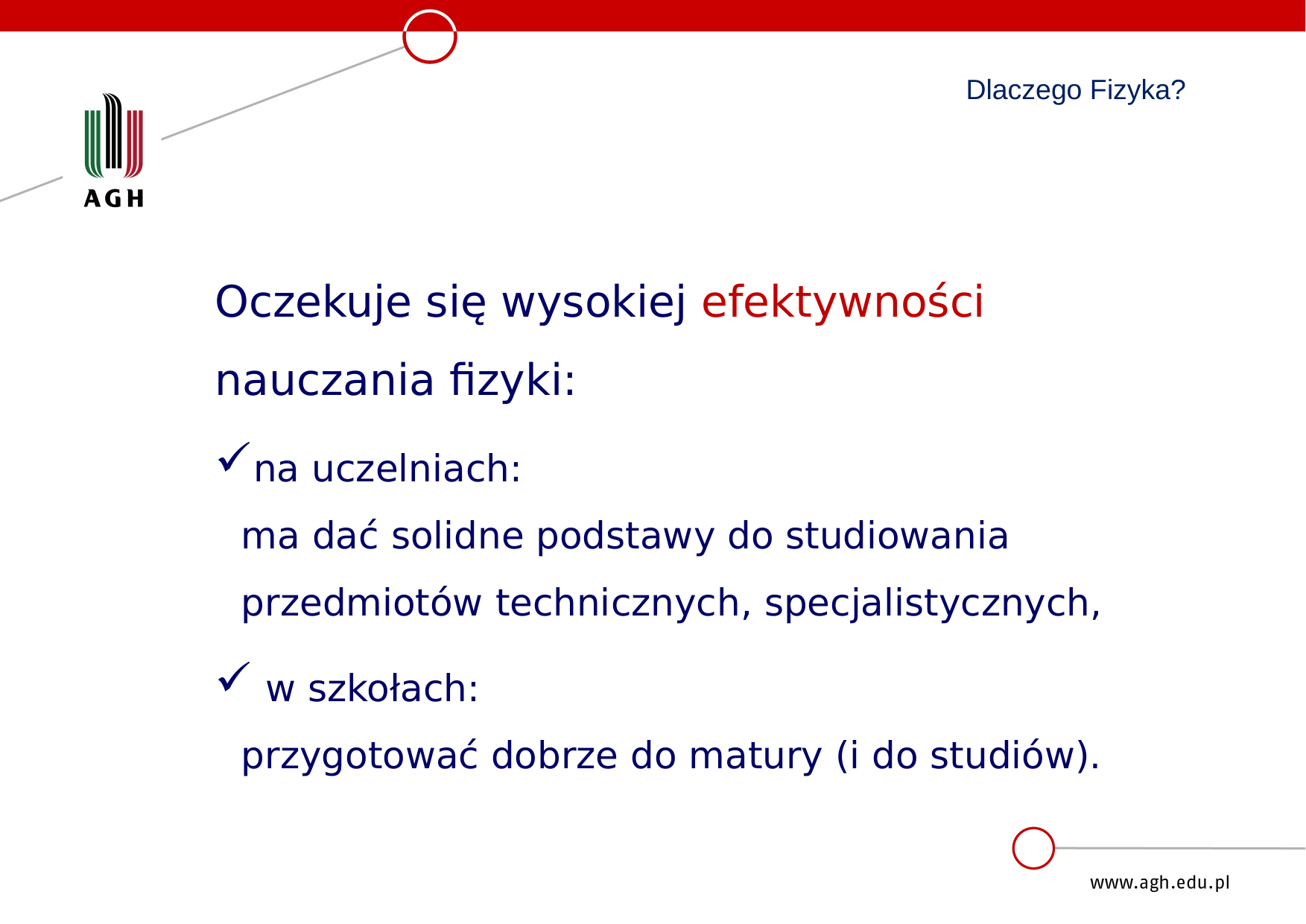

Dlaczego Fizyka?
Oczekuje się wysokiej efektywności nauczania fizyki:
na uczelniach:
ma dać solidne podstawy do studiowania przedmiotów technicznych, specjalistycznych,
 w szkołach:
przygotować dobrze do matury (i do studiów).